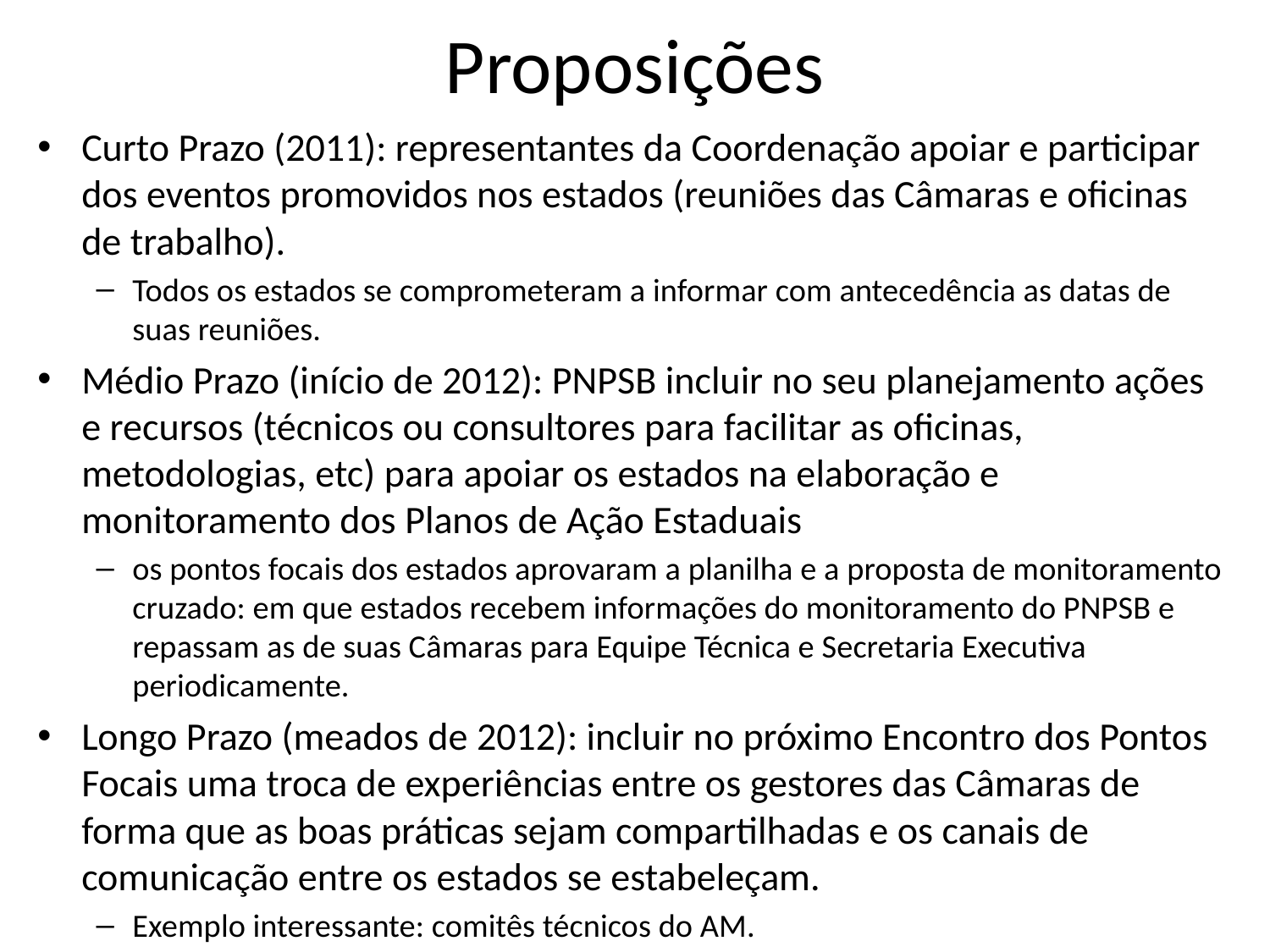

# Proposições
Curto Prazo (2011): representantes da Coordenação apoiar e participar dos eventos promovidos nos estados (reuniões das Câmaras e oficinas de trabalho).
Todos os estados se comprometeram a informar com antecedência as datas de suas reuniões.
Médio Prazo (início de 2012): PNPSB incluir no seu planejamento ações e recursos (técnicos ou consultores para facilitar as oficinas, metodologias, etc) para apoiar os estados na elaboração e monitoramento dos Planos de Ação Estaduais
os pontos focais dos estados aprovaram a planilha e a proposta de monitoramento cruzado: em que estados recebem informações do monitoramento do PNPSB e repassam as de suas Câmaras para Equipe Técnica e Secretaria Executiva periodicamente.
Longo Prazo (meados de 2012): incluir no próximo Encontro dos Pontos Focais uma troca de experiências entre os gestores das Câmaras de forma que as boas práticas sejam compartilhadas e os canais de comunicação entre os estados se estabeleçam.
Exemplo interessante: comitês técnicos do AM.